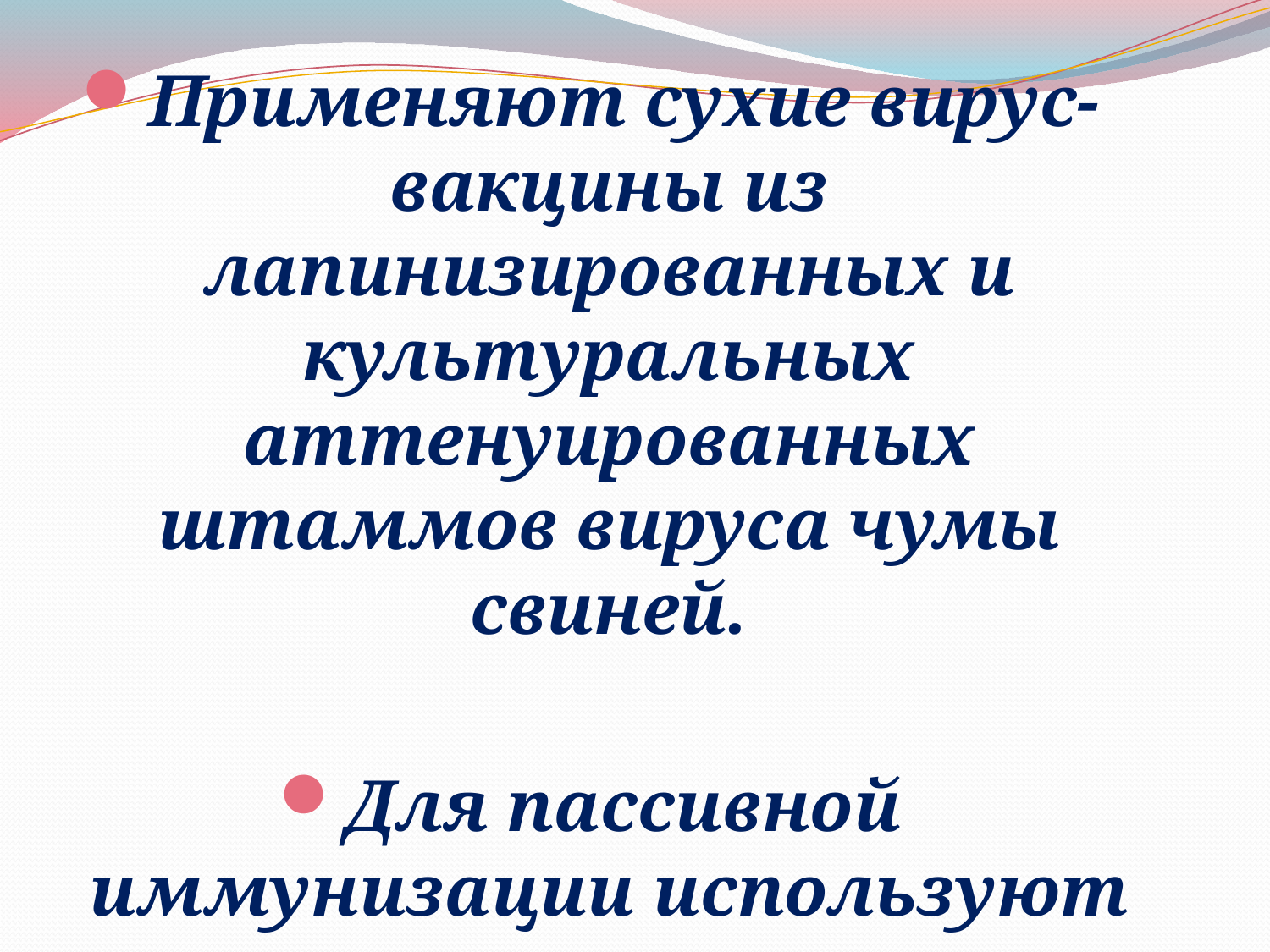

Применяют сухие вирус-вакцины из лапинизированных и культуральных аттенуированных штаммов вируса чумы свиней.

Для пассивной иммунизации используют противочумную гипериммунную сыворотку крови.